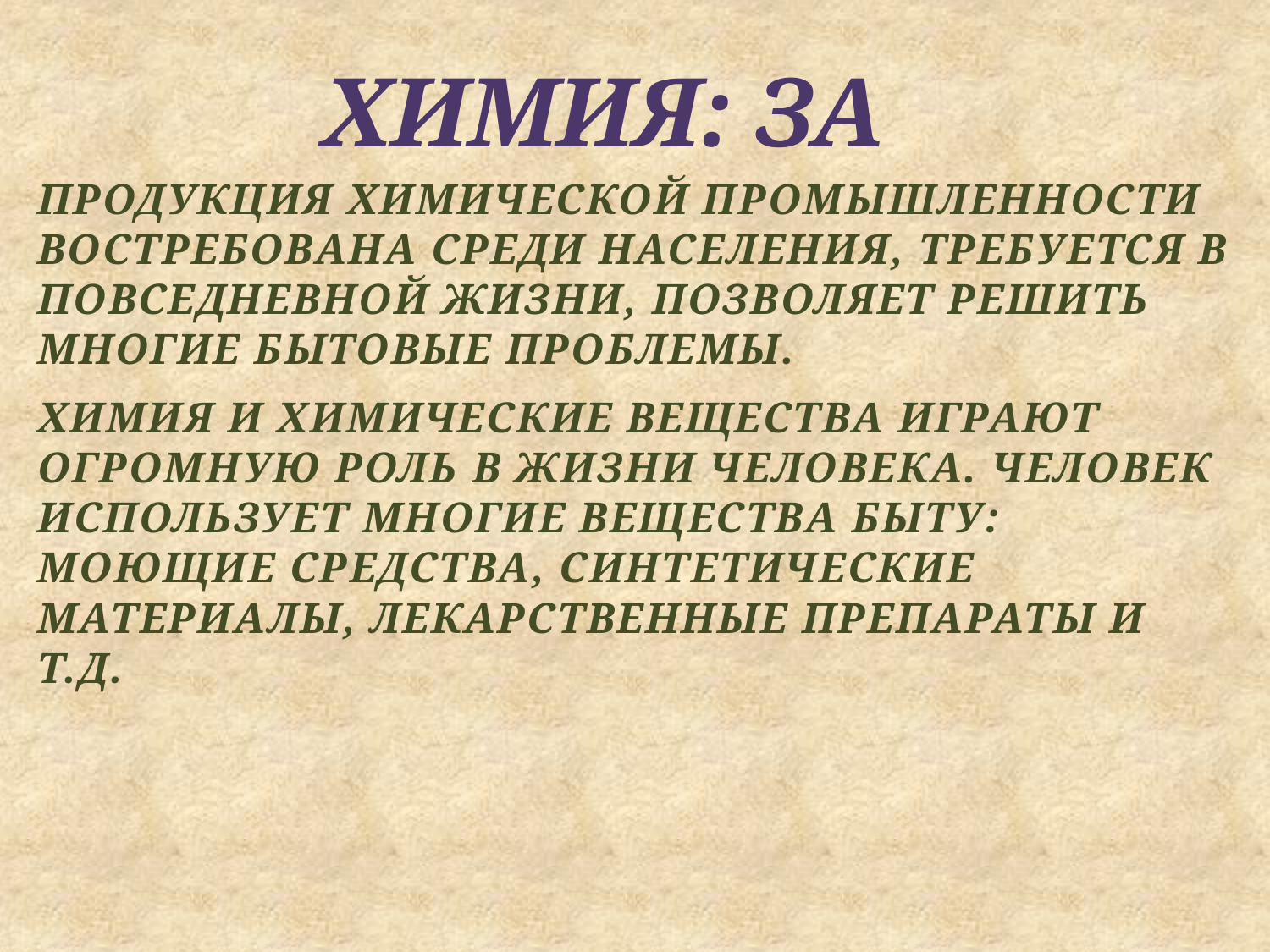

# Химия: за
продукция химической промышленности востребована среди населения, требуется в повседневной жизни, позволяет решить многие бытовые проблемы.
химия и химические вещества играют огромную роль в жизни человека. Человек использует многие вещества быту: моющие средства, синтетические материалы, лекарственные препараты и т.д.